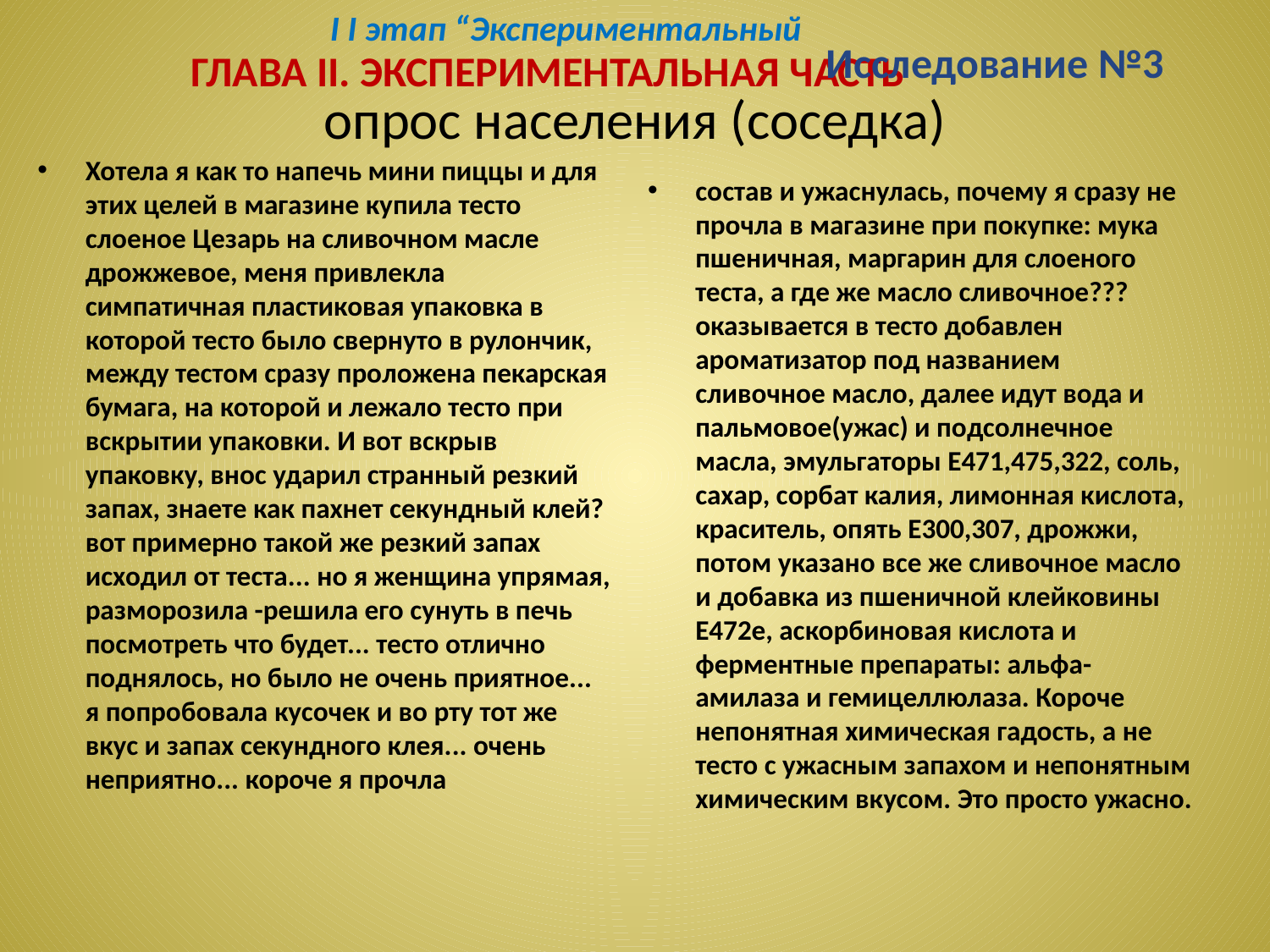

Глава II. Экспериментальная часть
I I этап “Экспериментальный
# опрос населения (соседка)
Исследование №3
Хотела я как то напечь мини пиццы и для этих целей в магазине купила тесто слоеное Цезарь на сливочном масле дрожжевое, меня привлекла симпатичная пластиковая упаковка в которой тесто было свернуто в рулончик, между тестом сразу проложена пекарская бумага, на которой и лежало тесто при вскрытии упаковки. И вот вскрыв упаковку, внос ударил странный резкий запах, знаете как пахнет секундный клей? вот примерно такой же резкий запах исходил от теста... но я женщина упрямая, разморозила -решила его сунуть в печь посмотреть что будет... тесто отлично поднялось, но было не очень приятное... я попробовала кусочек и во рту тот же вкус и запах секундного клея... очень неприятно... короче я прочла
состав и ужаснулась, почему я сразу не прочла в магазине при покупке: мука пшеничная, маргарин для слоеного теста, а где же масло сливочное??? оказывается в тесто добавлен ароматизатор под названием сливочное масло, далее идут вода и пальмовое(ужас) и подсолнечное масла, эмульгаторы Е471,475,322, соль, сахар, сорбат калия, лимонная кислота, краситель, опять Е300,307, дрожжи, потом указано все же сливочное масло и добавка из пшеничной клейковины Е472е, аскорбиновая кислота и ферментные препараты: альфа-амилаза и гемицеллюлаза. Короче непонятная химическая гадость, а не тесто с ужасным запахом и непонятным химическим вкусом. Это просто ужасно.